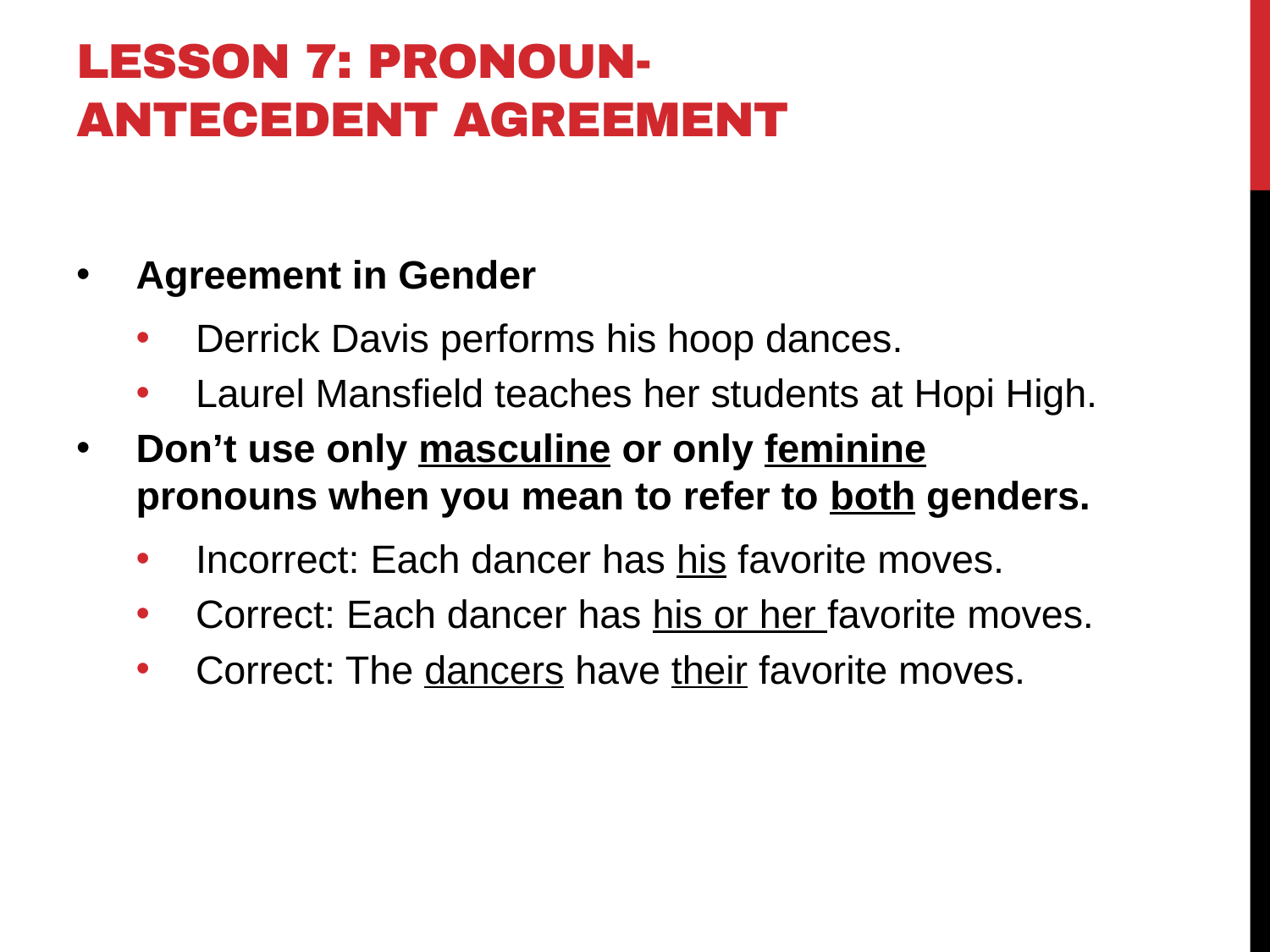

# Lesson 7: Pronoun-Antecedent Agreement
Agreement in Gender
Derrick Davis performs his hoop dances.
Laurel Mansfield teaches her students at Hopi High.
Don’t use only masculine or only feminine pronouns when you mean to refer to both genders.
Incorrect: Each dancer has his favorite moves.
Correct: Each dancer has his or her favorite moves.
Correct: The dancers have their favorite moves.